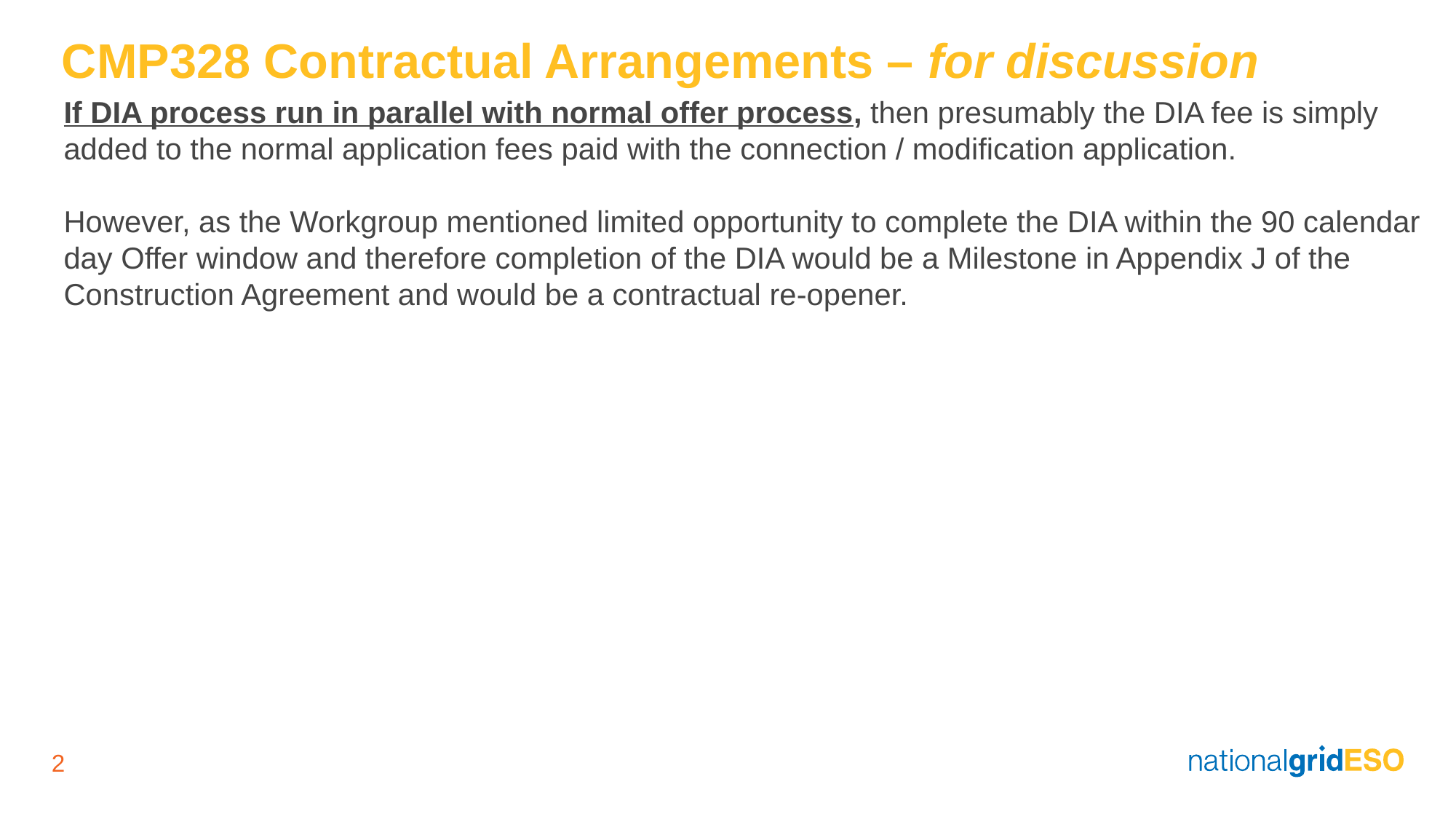

1
# CMP328 Contractual Arrangements – for discussion
If DIA process run in parallel with normal offer process, then presumably the DIA fee is simply added to the normal application fees paid with the connection / modification application.

However, as the Workgroup mentioned limited opportunity to complete the DIA within the 90 calendar day Offer window and therefore completion of the DIA would be a Milestone in Appendix J of the Construction Agreement and would be a contractual re-opener.